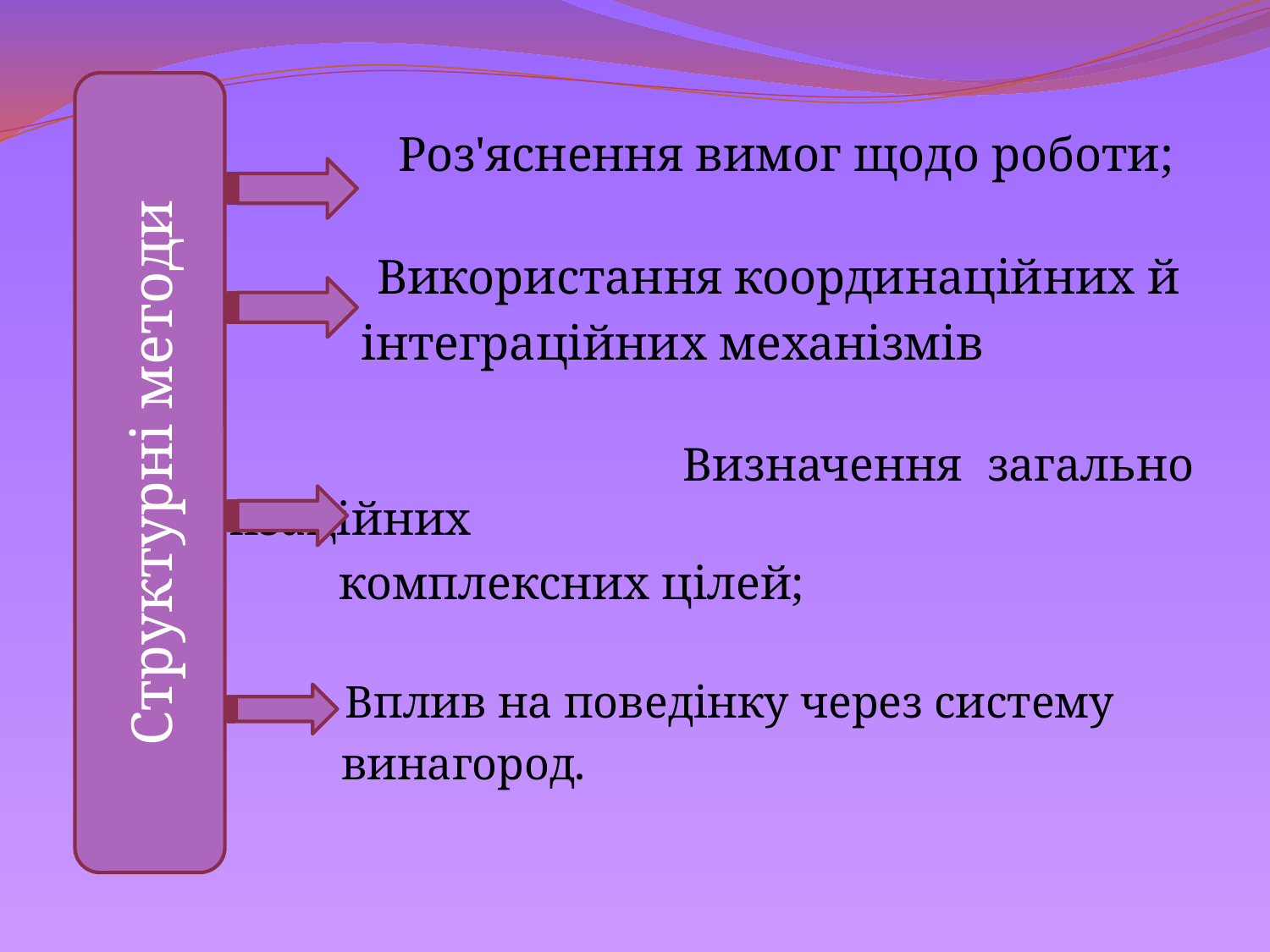

Р
                       Роз'яснення вимог щодо роботи;

                         Використання координаційних й
                    інтеграційних механізмів

                        Визначення загально організаційних
                   комплексних цілей;

                      Вплив на поведінку через систему
                    винагород.
Структурні методи